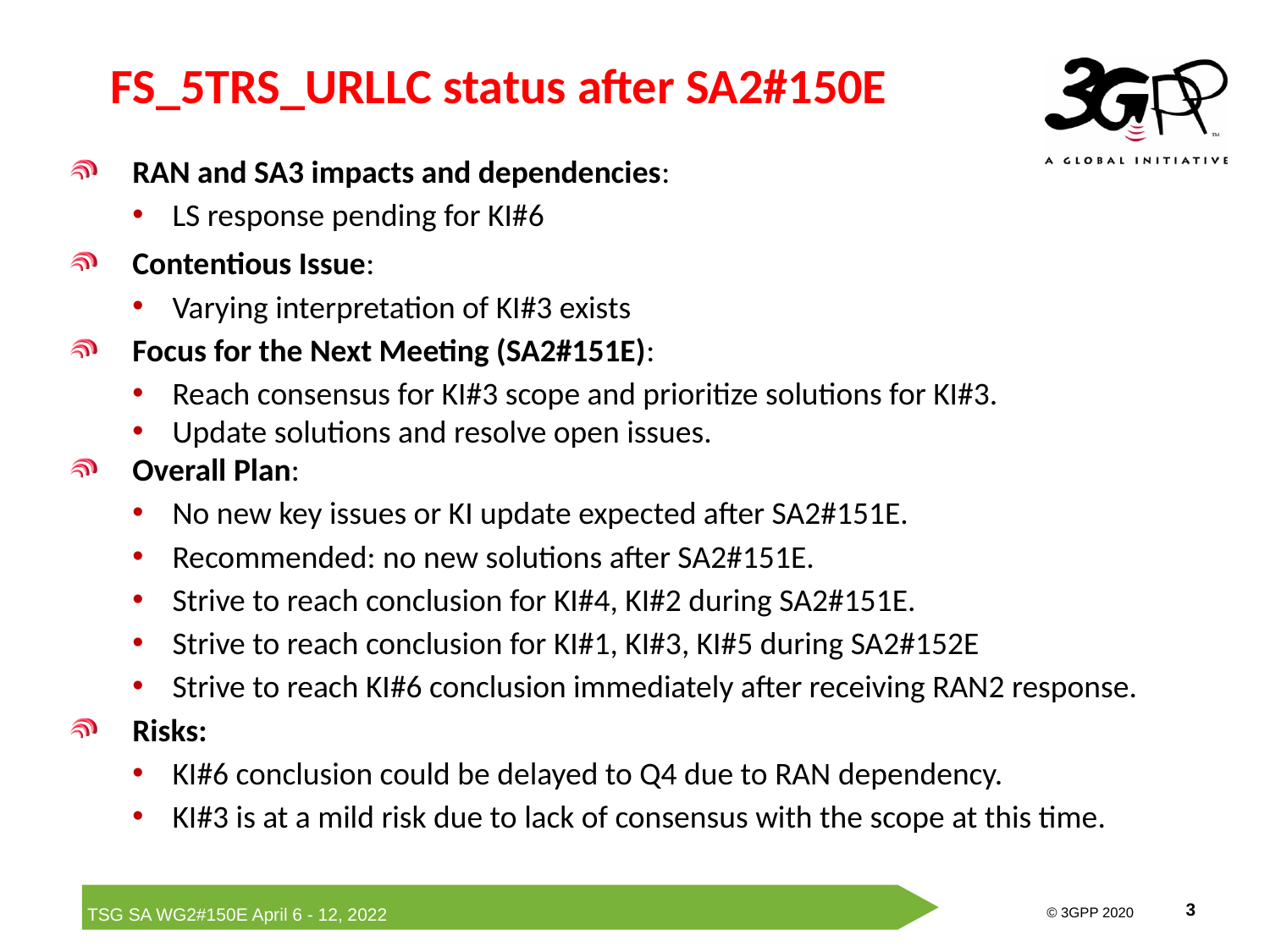

# FS_5TRS_URLLC status after SA2#150E
RAN and SA3 impacts and dependencies:
LS response pending for KI#6
Contentious Issue:
Varying interpretation of KI#3 exists
Focus for the Next Meeting (SA2#151E):
Reach consensus for KI#3 scope and prioritize solutions for KI#3.
Update solutions and resolve open issues.
Overall Plan:
No new key issues or KI update expected after SA2#151E.
Recommended: no new solutions after SA2#151E.
Strive to reach conclusion for KI#4, KI#2 during SA2#151E.
Strive to reach conclusion for KI#1, KI#3, KI#5 during SA2#152E
Strive to reach KI#6 conclusion immediately after receiving RAN2 response.
Risks:
KI#6 conclusion could be delayed to Q4 due to RAN dependency.
KI#3 is at a mild risk due to lack of consensus with the scope at this time.